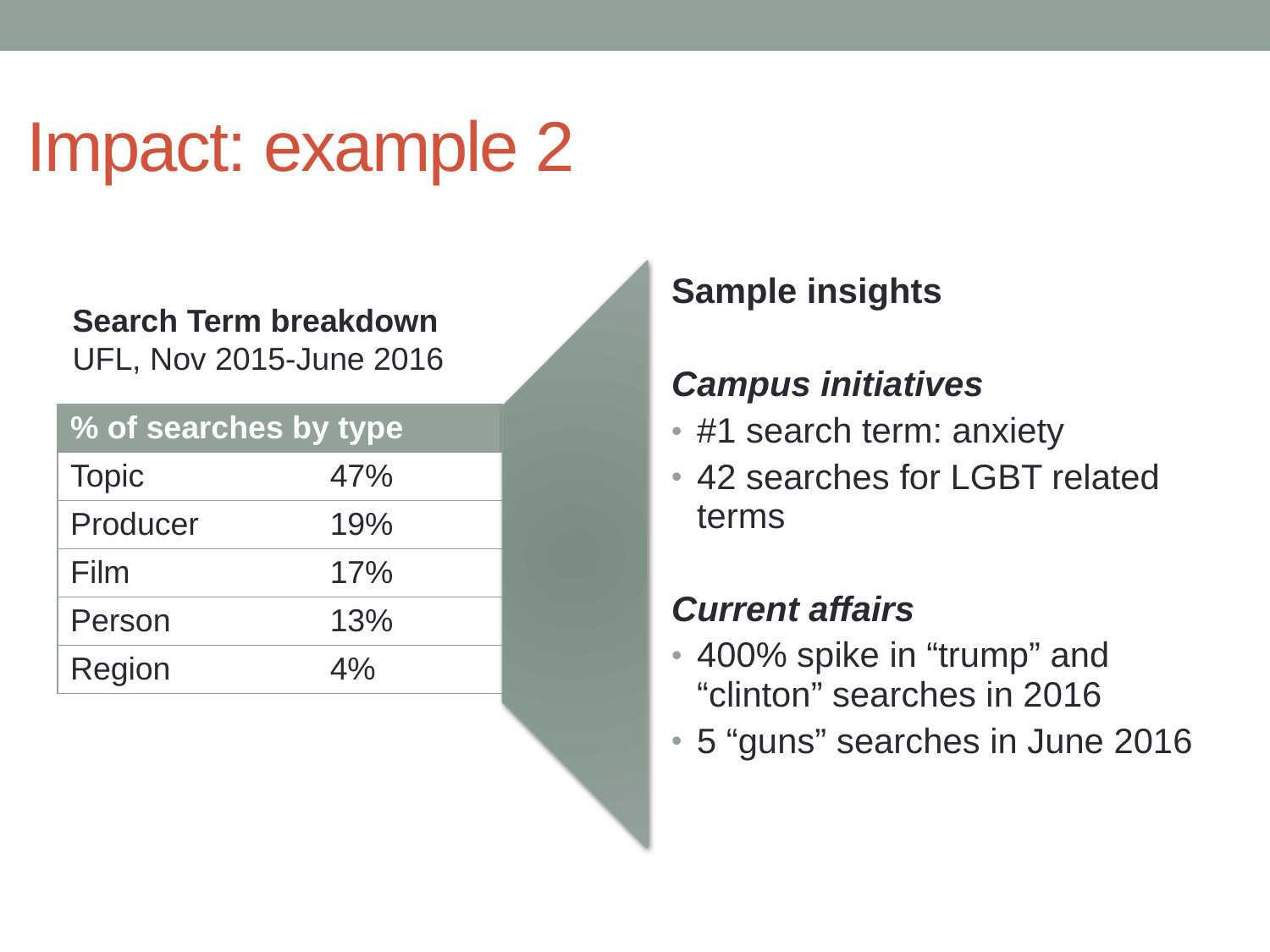

Impact: example 2
Sample insights

Campus initiatives
#1 search term: anxiety
42 searches for LGBT related terms

Current affairs
400% spike in “trump” and “clinton” searches in 2016
5 “guns” searches in June 2016
Search Term breakdown
UFL, Nov 2015-June 2016
| % of searches by type |  |
| --- | --- |
| Topic | 47% |
| Producer | 19% |
| Film | 17% |
| Person | 13% |
| Region | 4% |